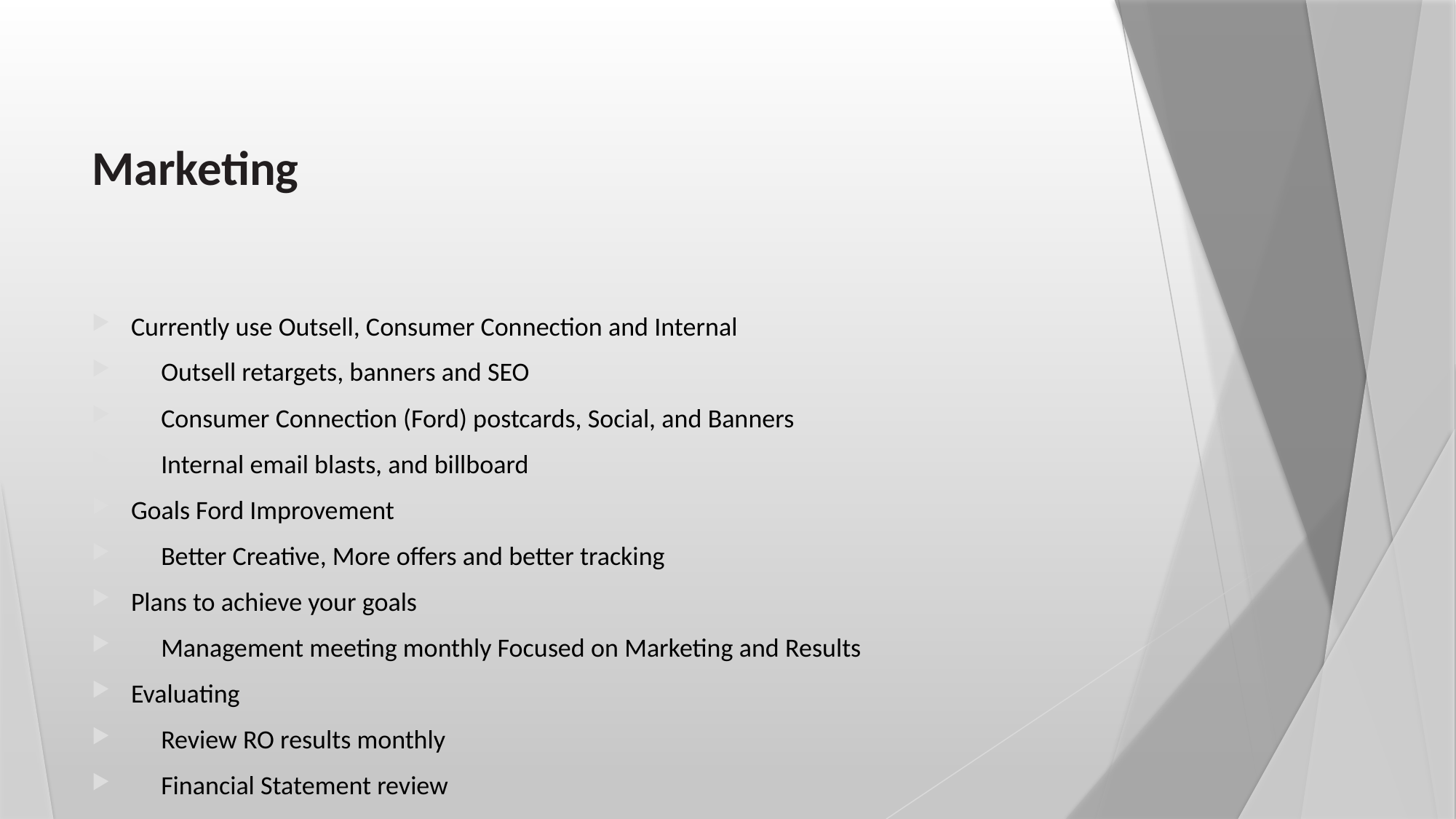

# Marketing

Currently use Outsell, Consumer Connection and Internal
     Outsell retargets, banners and SEO
     Consumer Connection (Ford) postcards, Social, and Banners
     Internal email blasts, and billboard
Goals Ford Improvement
     Better Creative, More offers and better tracking
Plans to achieve your goals
     Management meeting monthly Focused on Marketing and Results
Evaluating
     Review RO results monthly
     Financial Statement review